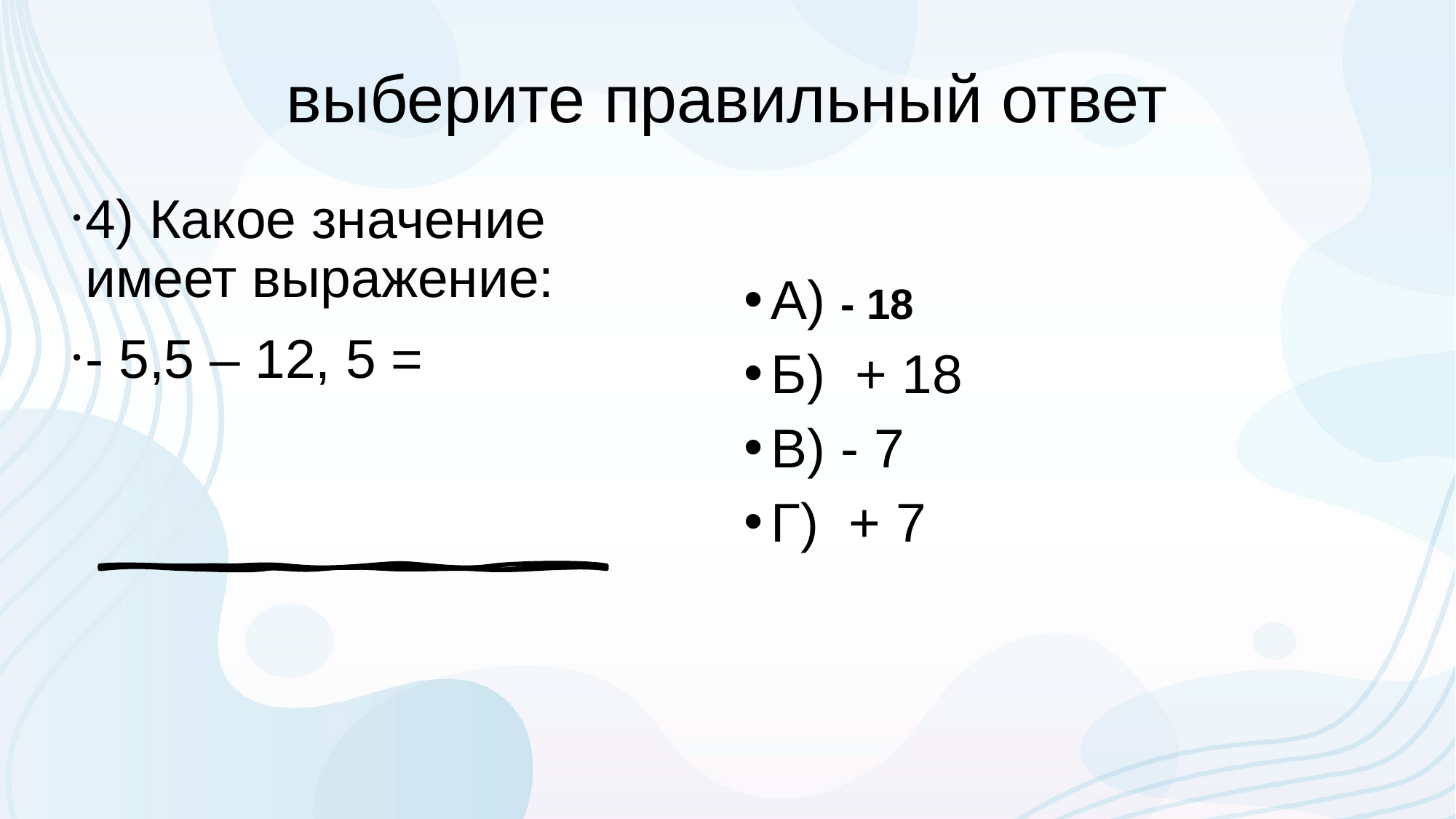

# выберите правильный ответ
4) Какое значение имеет выражение:
- 5,5 – 12, 5 =

А) - 18
Б)  + 18
В) - 7
Г)  + 7